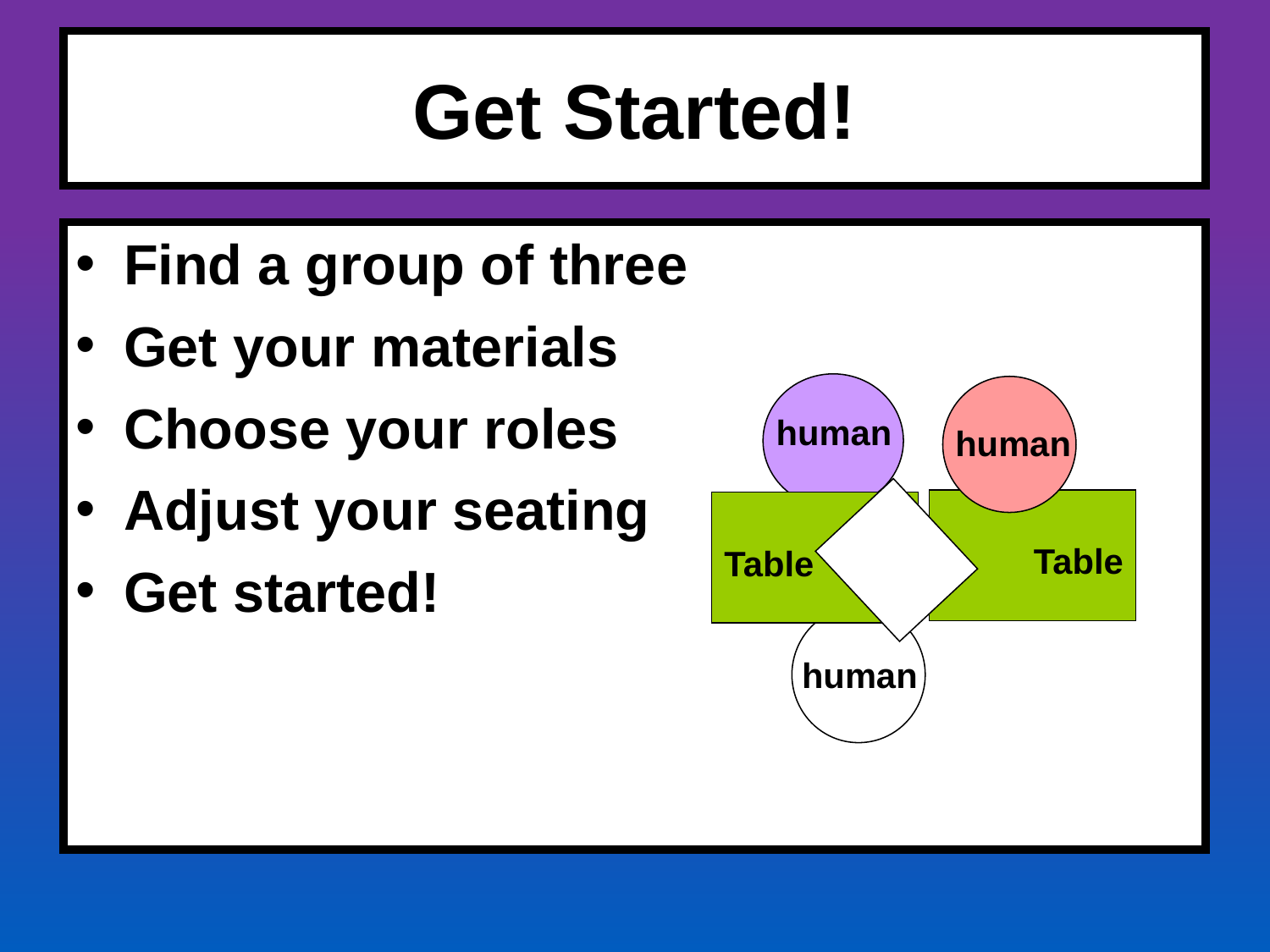

# Get Started!
Find a group of three
Get your materials
Choose your roles
Adjust your seating
Get started!

human
human

Table

Table

Table

human